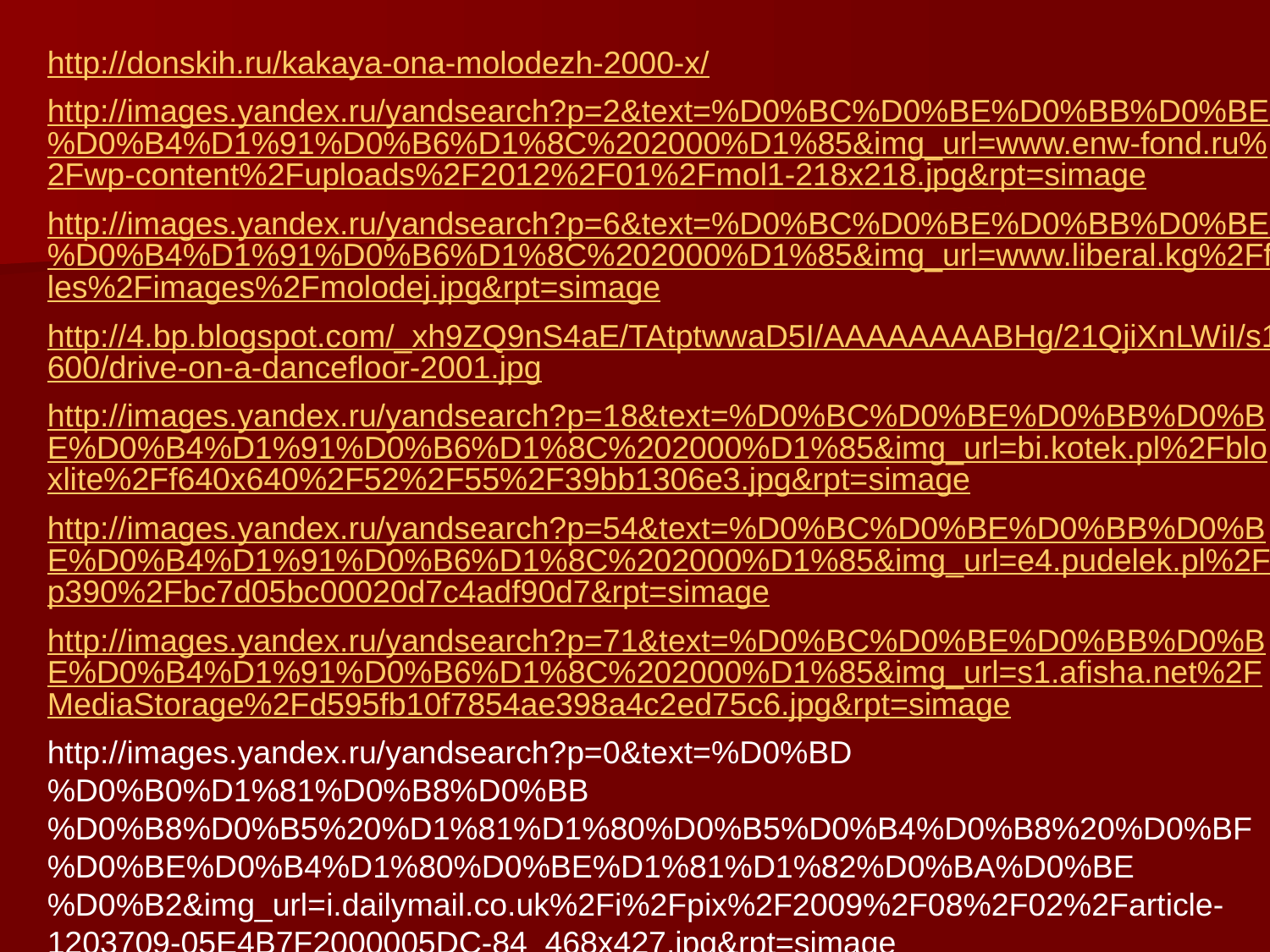

http://donskih.ru/kakaya-ona-molodezh-2000-x/
http://images.yandex.ru/yandsearch?p=2&text=%D0%BC%D0%BE%D0%BB%D0%BE%D0%B4%D1%91%D0%B6%D1%8C%202000%D1%85&img_url=www.enw-fond.ru%2Fwp-content%2Fuploads%2F2012%2F01%2Fmol1-218x218.jpg&rpt=simage
http://images.yandex.ru/yandsearch?p=6&text=%D0%BC%D0%BE%D0%BB%D0%BE%D0%B4%D1%91%D0%B6%D1%8C%202000%D1%85&img_url=www.liberal.kg%2Ffiles%2Fimages%2Fmolodej.jpg&rpt=simage
http://4.bp.blogspot.com/_xh9ZQ9nS4aE/TAtptwwaD5I/AAAAAAAABHg/21QjiXnLWiI/s1600/drive-on-a-dancefloor-2001.jpg
http://images.yandex.ru/yandsearch?p=18&text=%D0%BC%D0%BE%D0%BB%D0%BE%D0%B4%D1%91%D0%B6%D1%8C%202000%D1%85&img_url=bi.kotek.pl%2Fbloxlite%2Ff640x640%2F52%2F55%2F39bb1306e3.jpg&rpt=simage
http://images.yandex.ru/yandsearch?p=54&text=%D0%BC%D0%BE%D0%BB%D0%BE%D0%B4%D1%91%D0%B6%D1%8C%202000%D1%85&img_url=e4.pudelek.pl%2Fp390%2Fbc7d05bc00020d7c4adf90d7&rpt=simage
http://images.yandex.ru/yandsearch?p=71&text=%D0%BC%D0%BE%D0%BB%D0%BE%D0%B4%D1%91%D0%B6%D1%8C%202000%D1%85&img_url=s1.afisha.net%2FMediaStorage%2Fd595fb10f7854ae398a4c2ed75c6.jpg&rpt=simage
http://images.yandex.ru/yandsearch?p=0&text=%D0%BD%D0%B0%D1%81%D0%B8%D0%BB%D0%B8%D0%B5%20%D1%81%D1%80%D0%B5%D0%B4%D0%B8%20%D0%BF%D0%BE%D0%B4%D1%80%D0%BE%D1%81%D1%82%D0%BA%D0%BE%D0%B2&img_url=i.dailymail.co.uk%2Fi%2Fpix%2F2009%2F08%2F02%2Farticle-1203709-05E4B7F2000005DC-84_468x427.jpg&rpt=simage